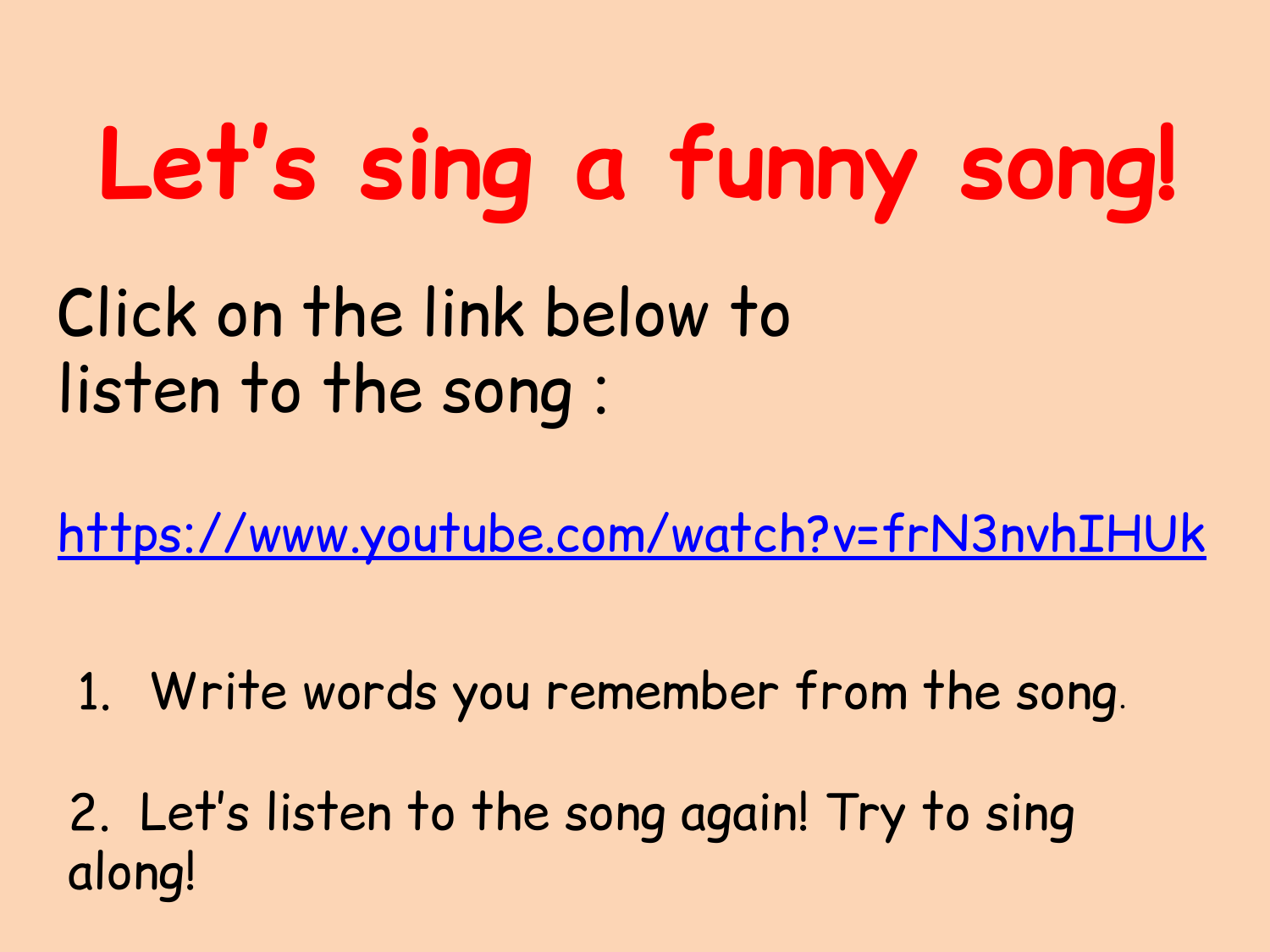

Let’s sing a funny song!
Click on the link below to listen to the song :
https://www.youtube.com/watch?v=frN3nvhIHUk
Write words you remember from the song.
2.  Let’s listen to the song again! Try to sing along!